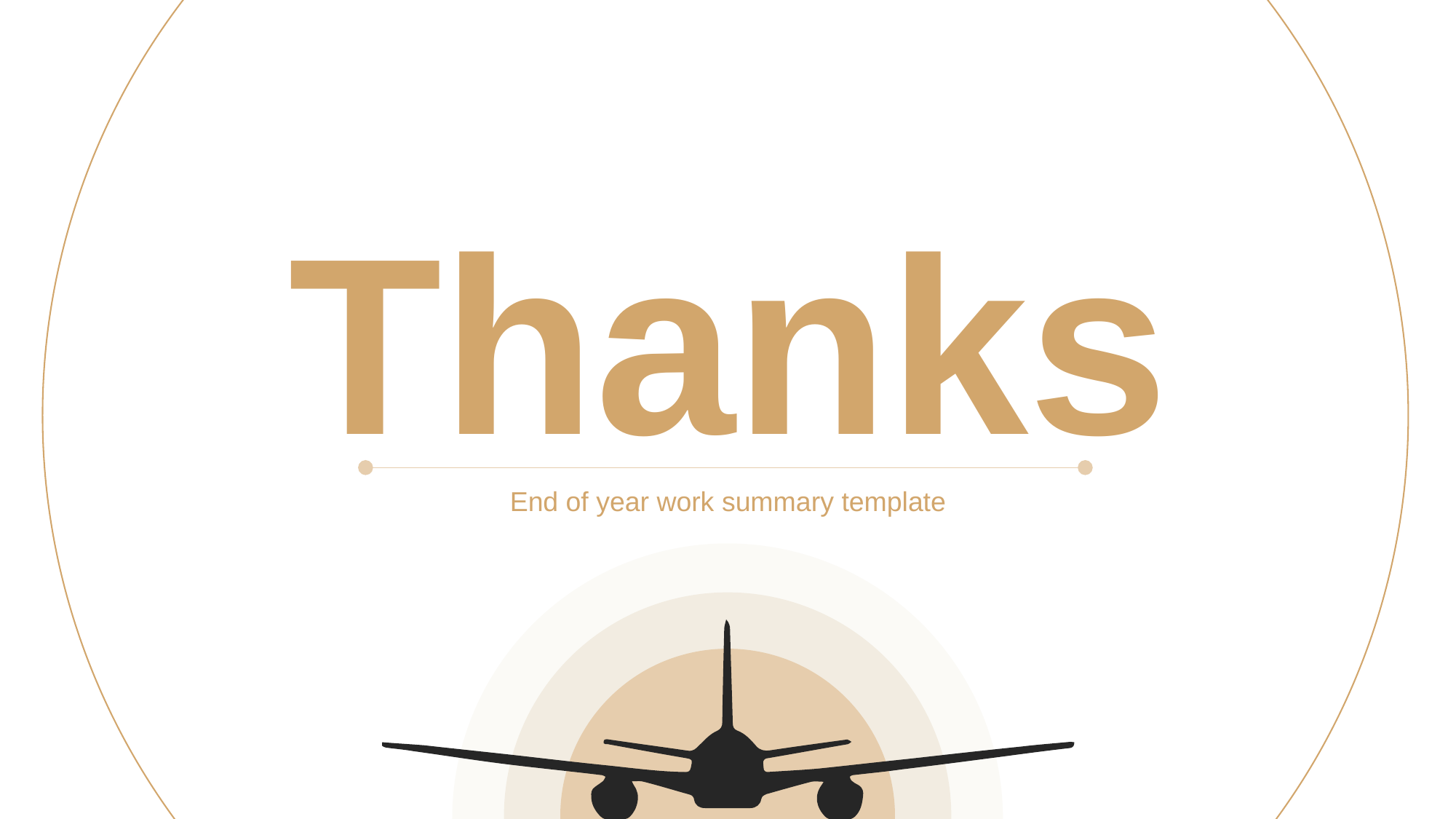

Thanks
End of year work summary template